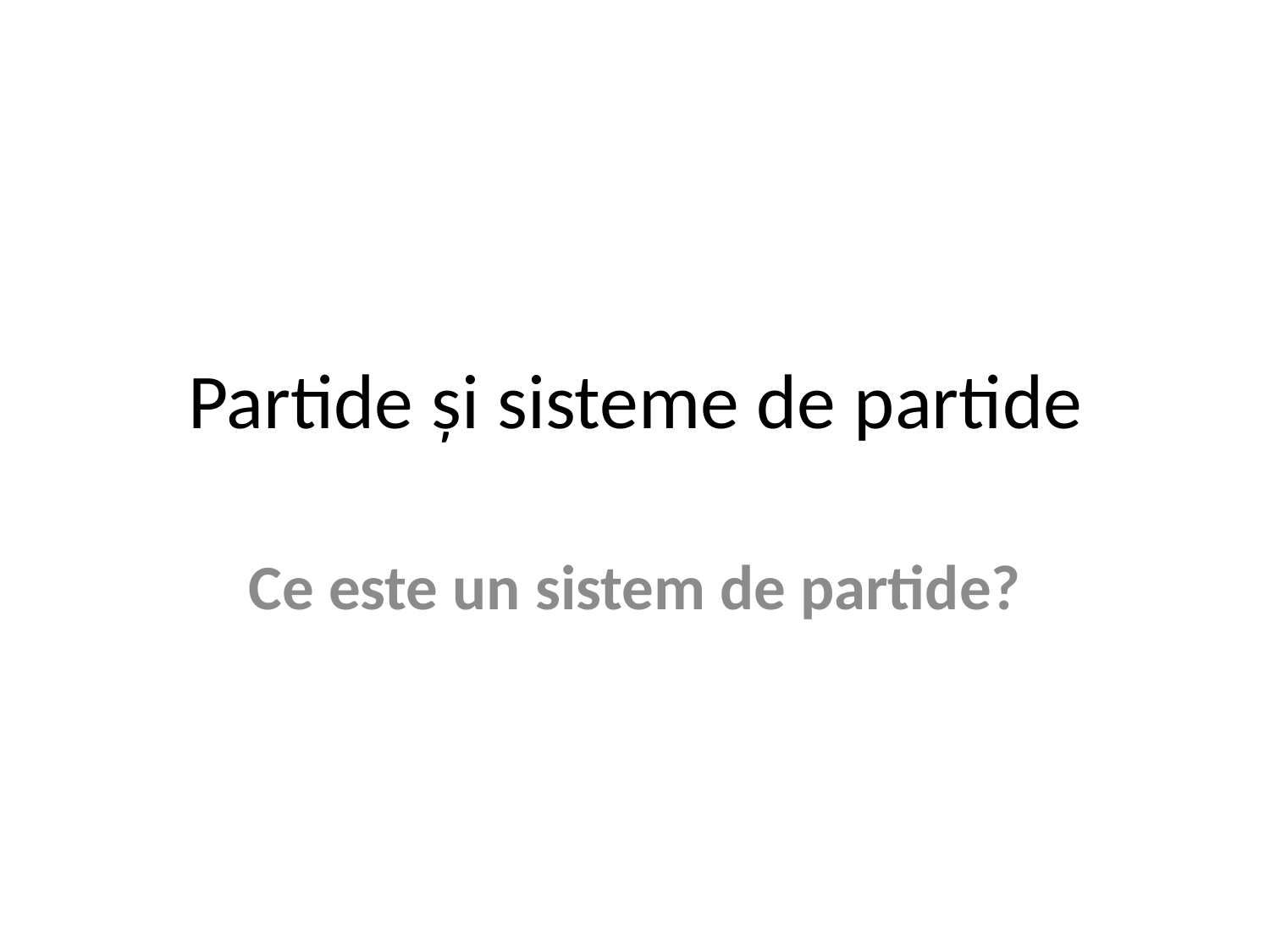

# Partide și sisteme de partide
Ce este un sistem de partide?